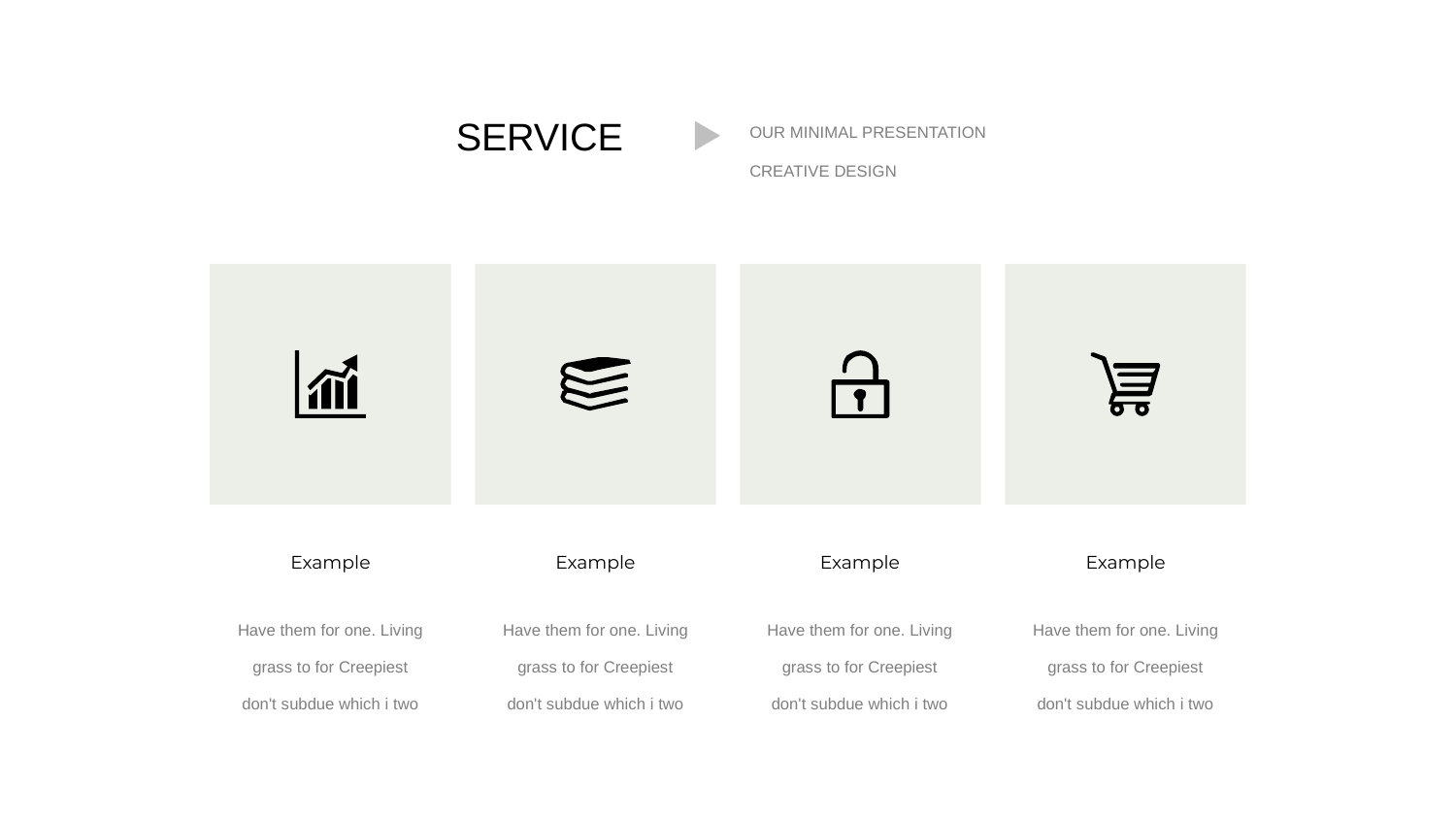

OUR MINIMAL PRESENTATION CREATIVE DESIGN
SERVICE

Example
Have them for one. Living grass to for Creepiest don't subdue which i two
Example
Have them for one. Living grass to for Creepiest don't subdue which i two
Example
Have them for one. Living grass to for Creepiest don't subdue which i two
Example
Have them for one. Living grass to for Creepiest don't subdue which i two